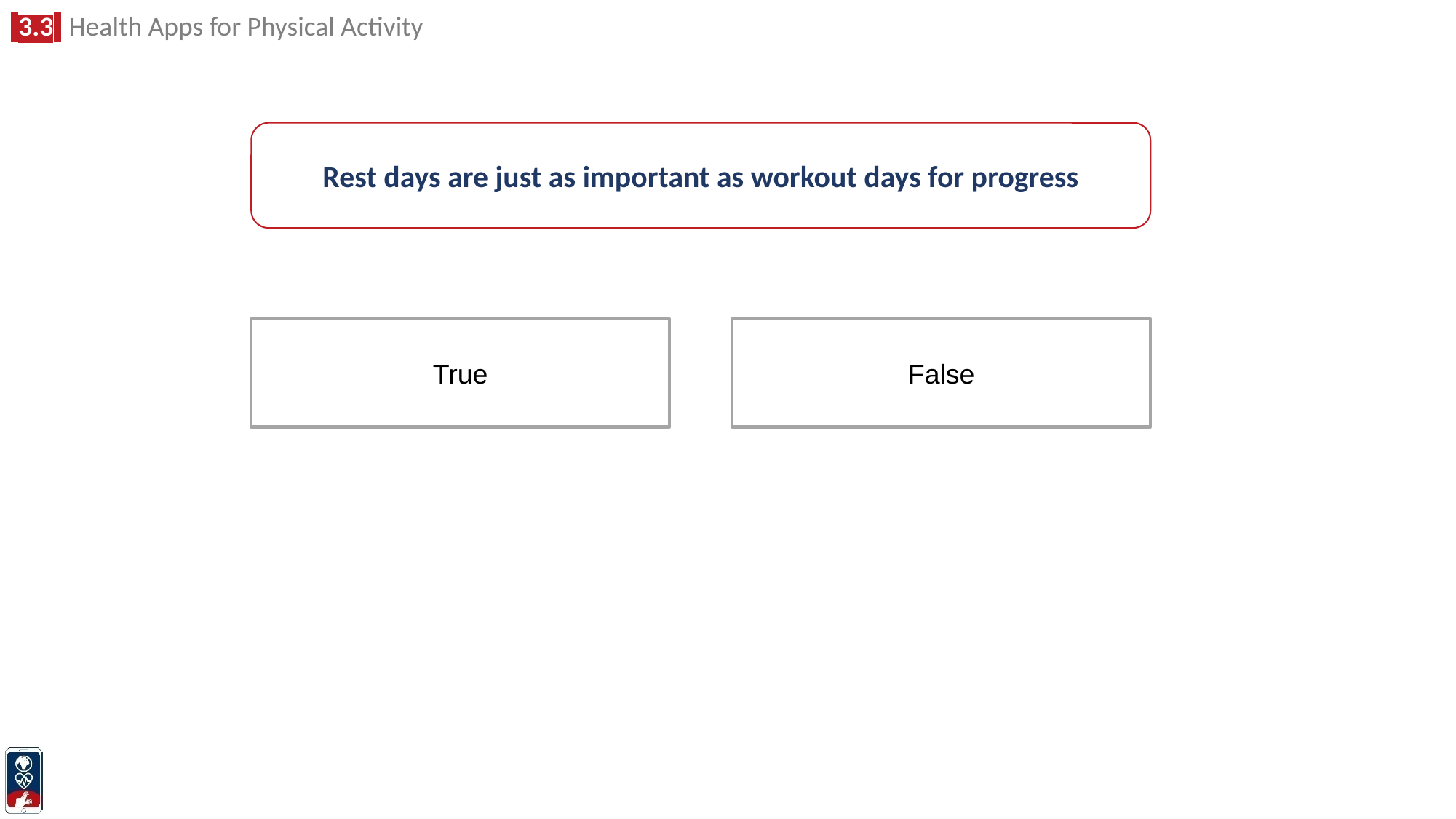

Rest days are just as important as workout days for progress
True
False